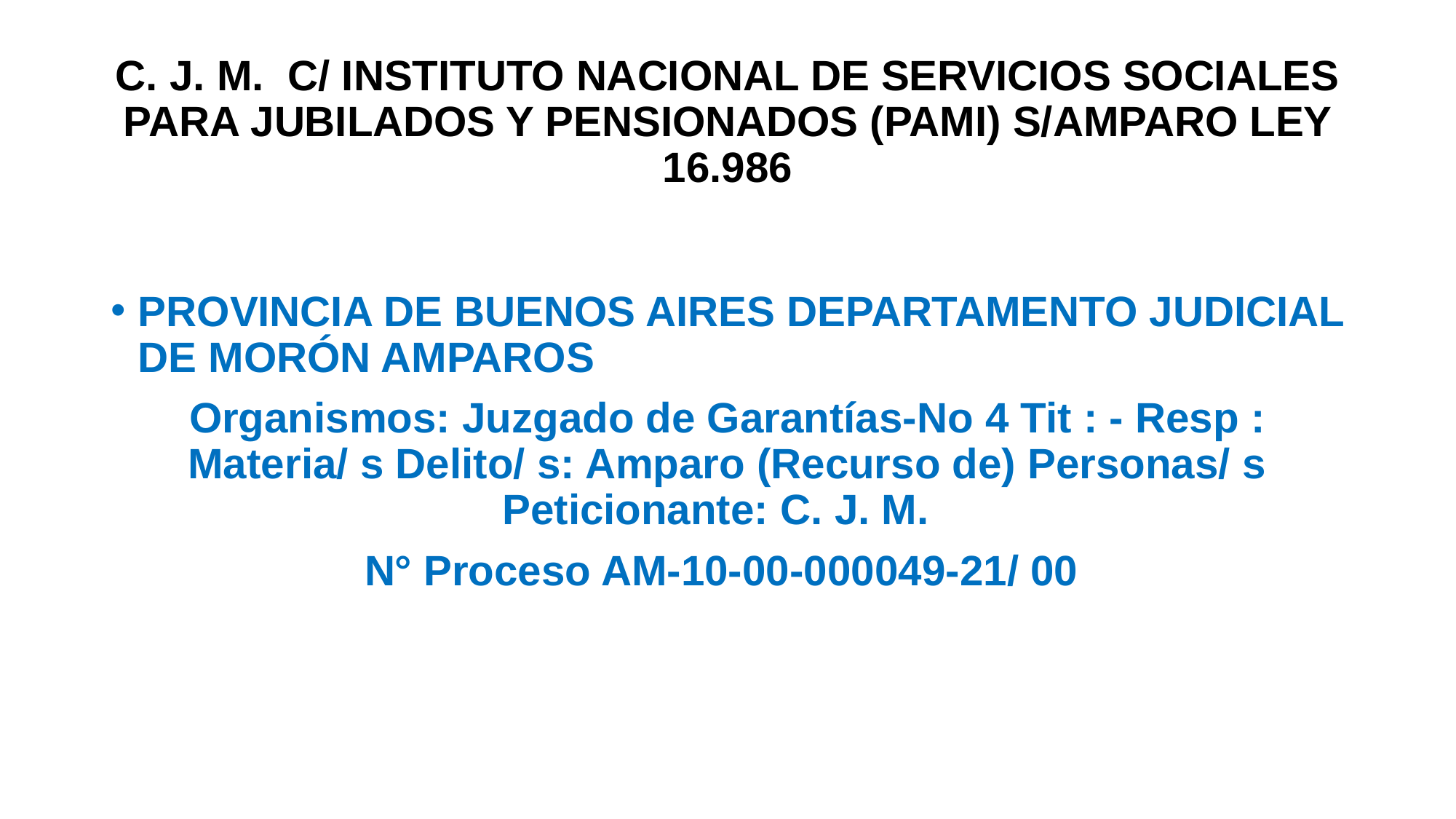

# C. J. M.  C/ INSTITUTO NACIONAL DE SERVICIOS SOCIALES PARA JUBILADOS Y PENSIONADOS (PAMI) S/AMPARO LEY 16.986

PROVINCIA DE BUENOS AIRES DEPARTAMENTO JUDICIAL DE MORÓN AMPAROS
Organismos: Juzgado de Garantías-No 4 Tit : - Resp : Materia/ s Delito/ s: Amparo (Recurso de) Personas/ s Peticionante: C. J. M.
N° Proceso AM-10-00-000049-21/ 00